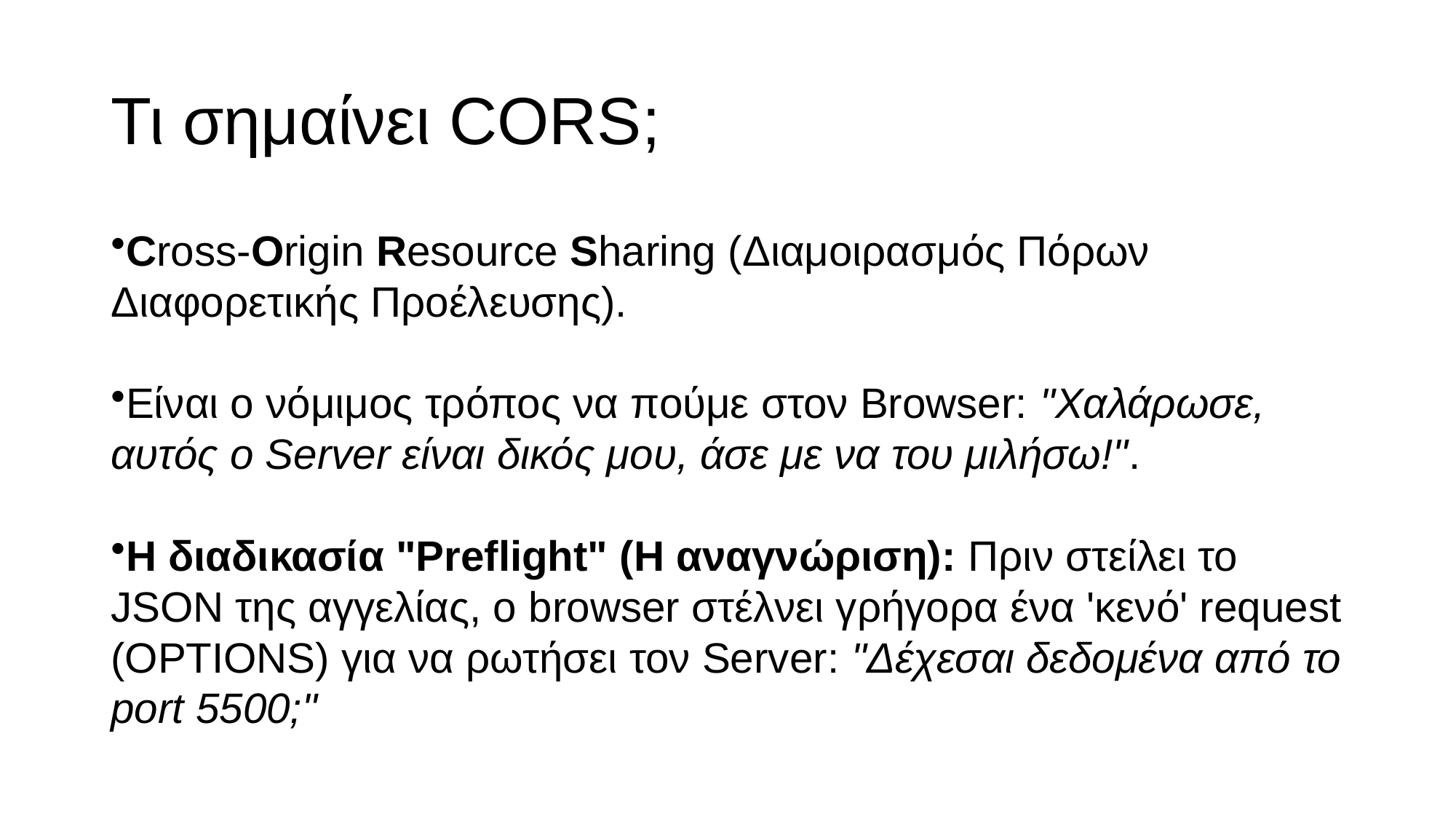

# Τι σημαίνει CORS;
Cross-Origin Resource Sharing (Διαμοιρασμός Πόρων Διαφορετικής Προέλευσης).

Είναι ο νόμιμος τρόπος να πούμε στον Browser: "Χαλάρωσε, αυτός ο Server είναι δικός μου, άσε με να του μιλήσω!".

Η διαδικασία "Preflight" (Η αναγνώριση): Πριν στείλει το JSON της αγγελίας, ο browser στέλνει γρήγορα ένα 'κενό' request (OPTIONS) για να ρωτήσει τον Server: "Δέχεσαι δεδομένα από το port 5500;"